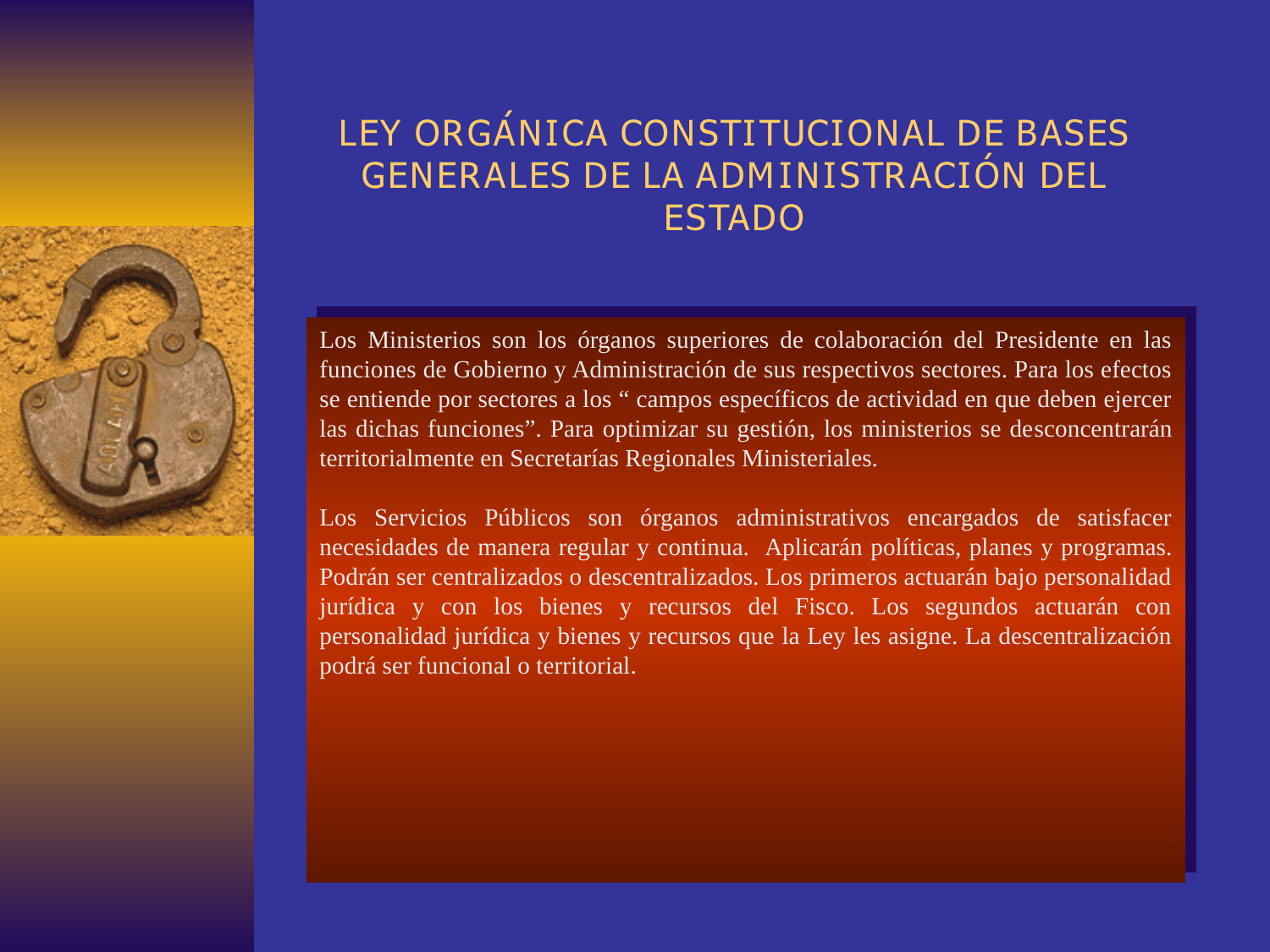

# LEY ORGÁNICA CONSTITUCIONAL DE BASES GENERALES DE LA ADMINISTRACIÓN DEL ESTADO
Los Ministerios son los órganos superiores de colaboración del Presidente en las funciones de Gobierno y Administración de sus respectivos sectores. Para los efectos se entiende por sectores a los “ campos específicos de actividad en que deben ejercer las dichas funciones”. Para optimizar su gestión, los ministerios se desconcentrarán territorialmente en Secretarías Regionales Ministeriales.

Los Servicios Públicos son órganos administrativos encargados de satisfacer necesidades de manera regular y continua.  Aplicarán políticas, planes y programas. Podrán ser centralizados o descentralizados. Los primeros actuarán bajo personalidad jurídica y con los bienes y recursos del Fisco. Los segundos actuarán con personalidad jurídica y bienes y recursos que la Ley les asigne. La descentralización podrá ser funcional o territorial.